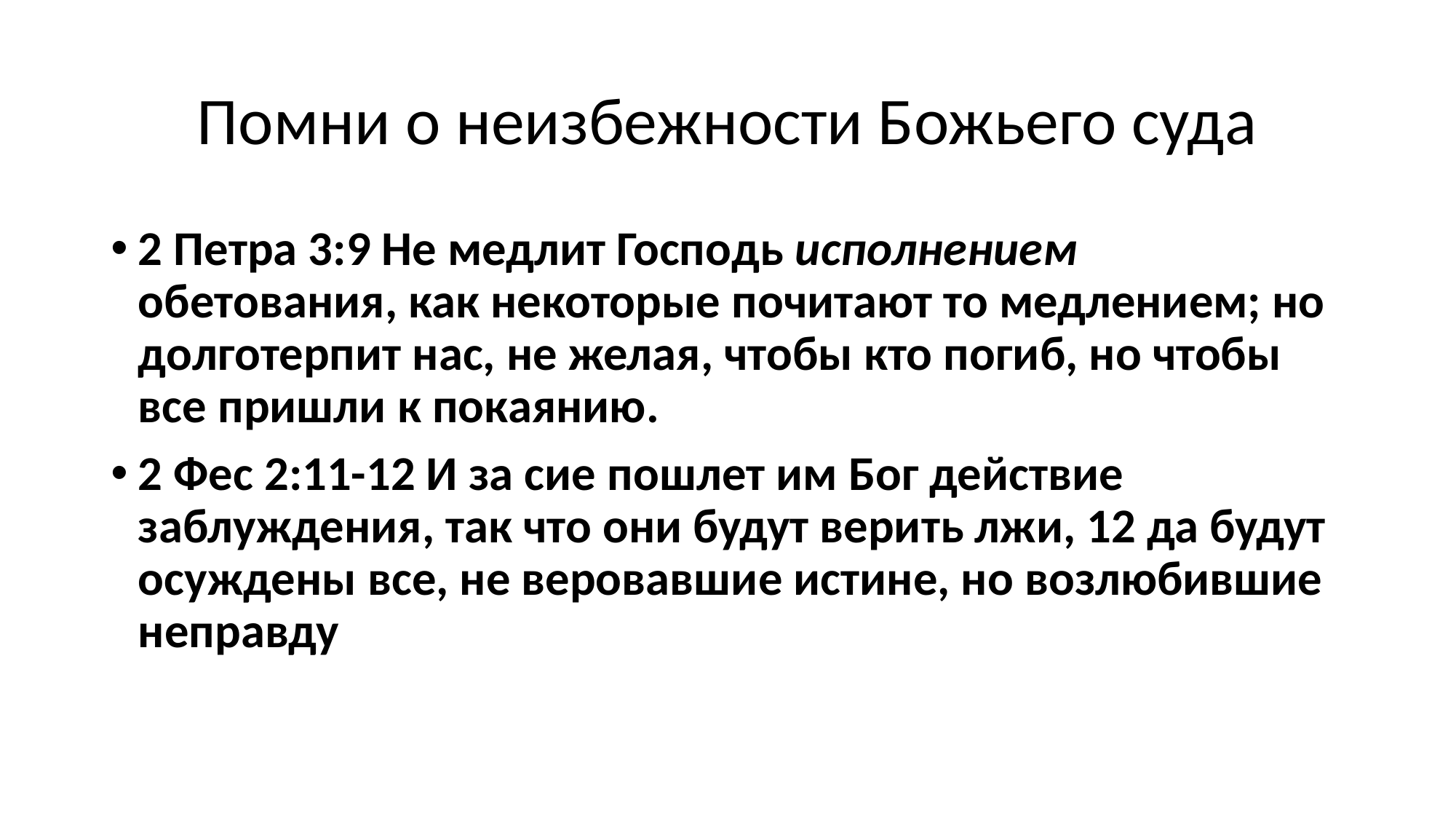

# Помни о неизбежности Божьего суда
2 Петра 3:9 Не медлит Господь исполнением обетования, как некоторые почитают то медлением; но долготерпит нас, не желая, чтобы кто погиб, но чтобы все пришли к покаянию.
2 Фес 2:11-12 И за сие пошлет им Бог действие заблуждения, так что они будут верить лжи, 12 да будут осуждены все, не веровавшие истине, но возлюбившие неправду